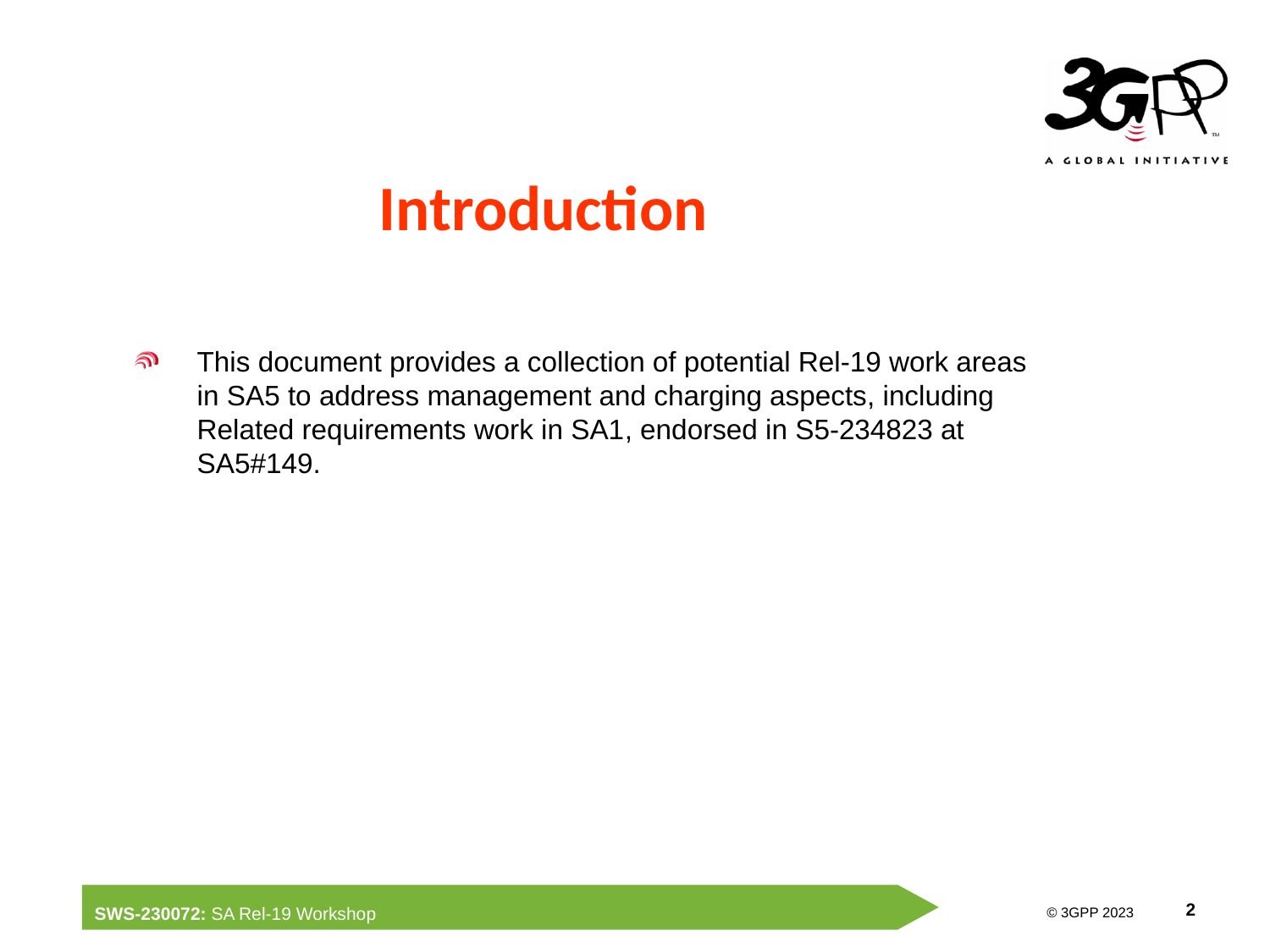

# Introduction
This document provides a collection of potential Rel-19 work areas in SA5 to address management and charging aspects, including Related requirements work in SA1, endorsed in S5-234823 at SA5#149.